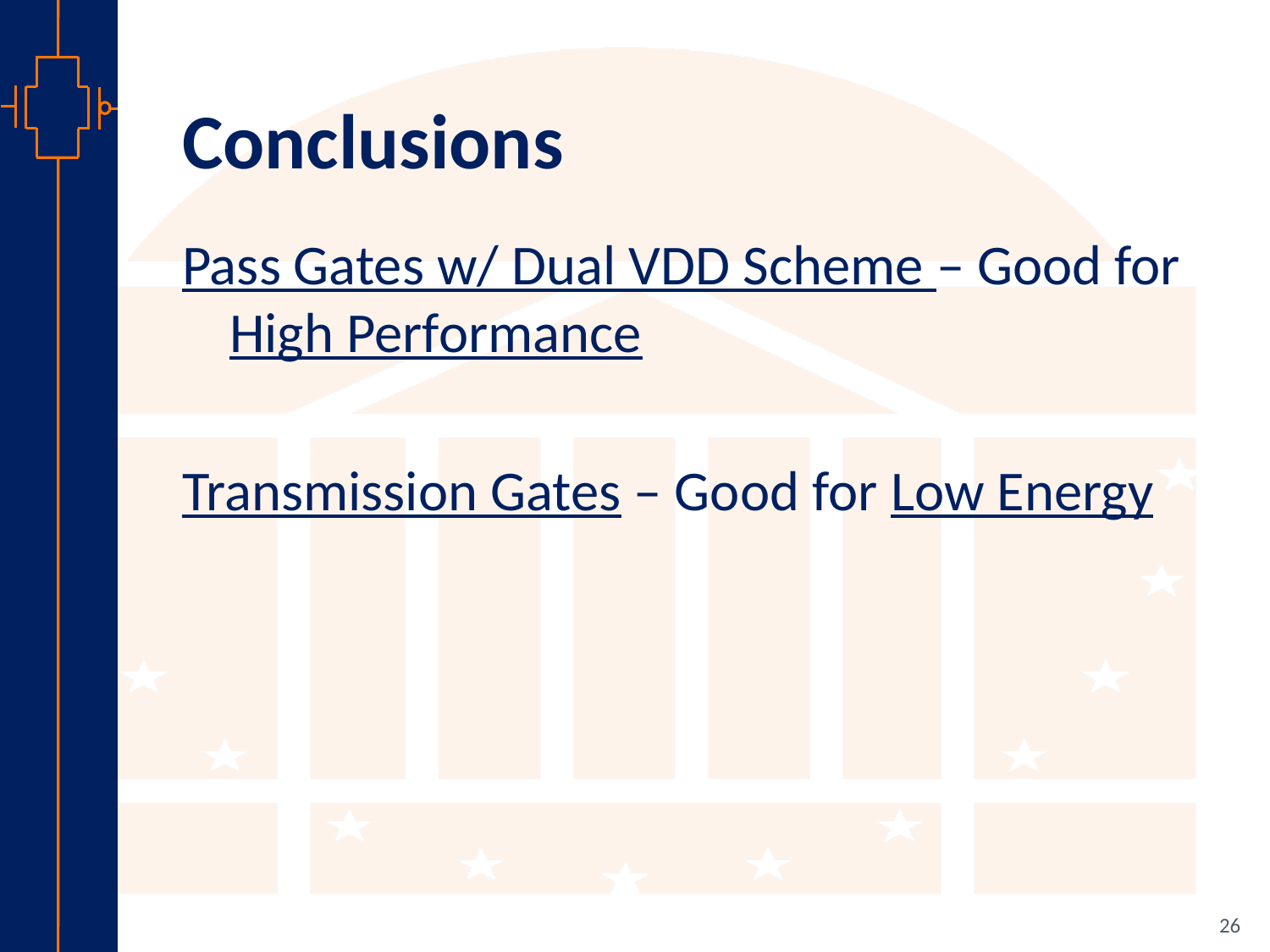

# Conclusions
Pass Gates w/ Dual VDD Scheme – Good for High Performance

Transmission Gates – Good for Low Energy

26